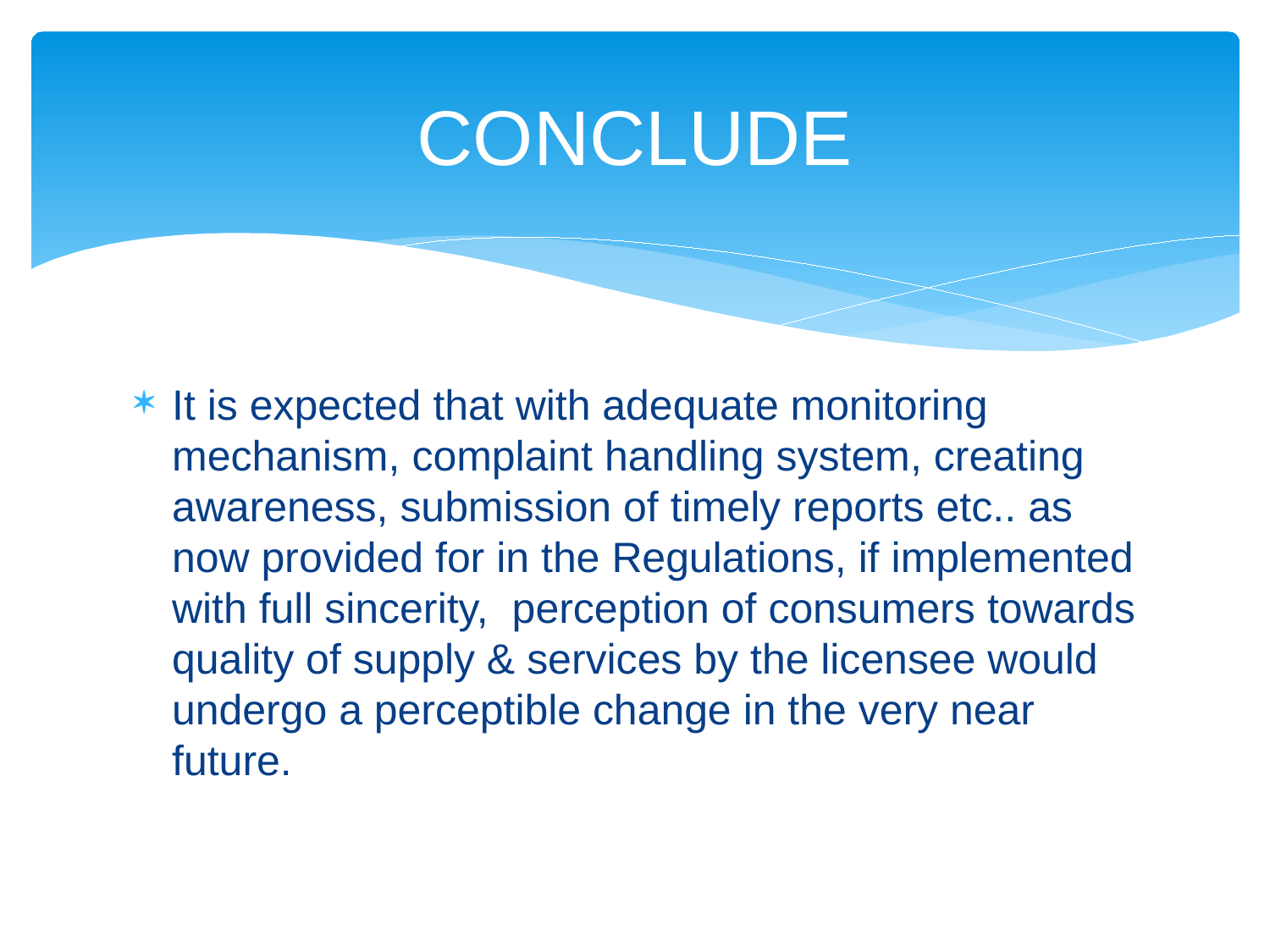

# CONCLUDE
It is expected that with adequate monitoring mechanism, complaint handling system, creating awareness, submission of timely reports etc.. as now provided for in the Regulations, if implemented with full sincerity,  perception of consumers towards quality of supply & services by the licensee would undergo a perceptible change in the very near future.